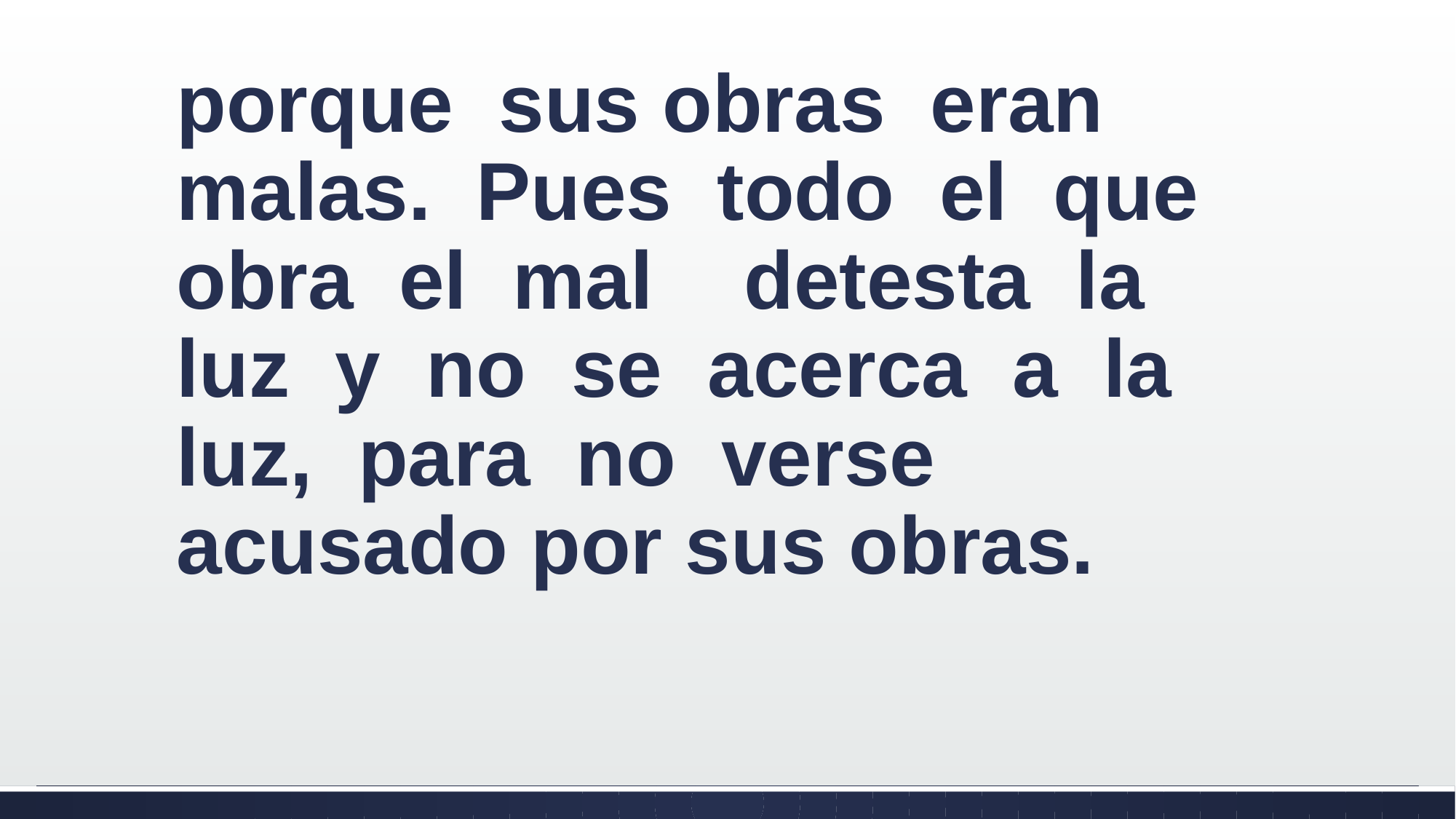

#
porque  sus obras  eran  malas.  Pues  todo  el  que  obra  el  mal    detesta  la  luz  y  no  se  acerca  a  la  luz,  para  no  verse acusado por sus obras.